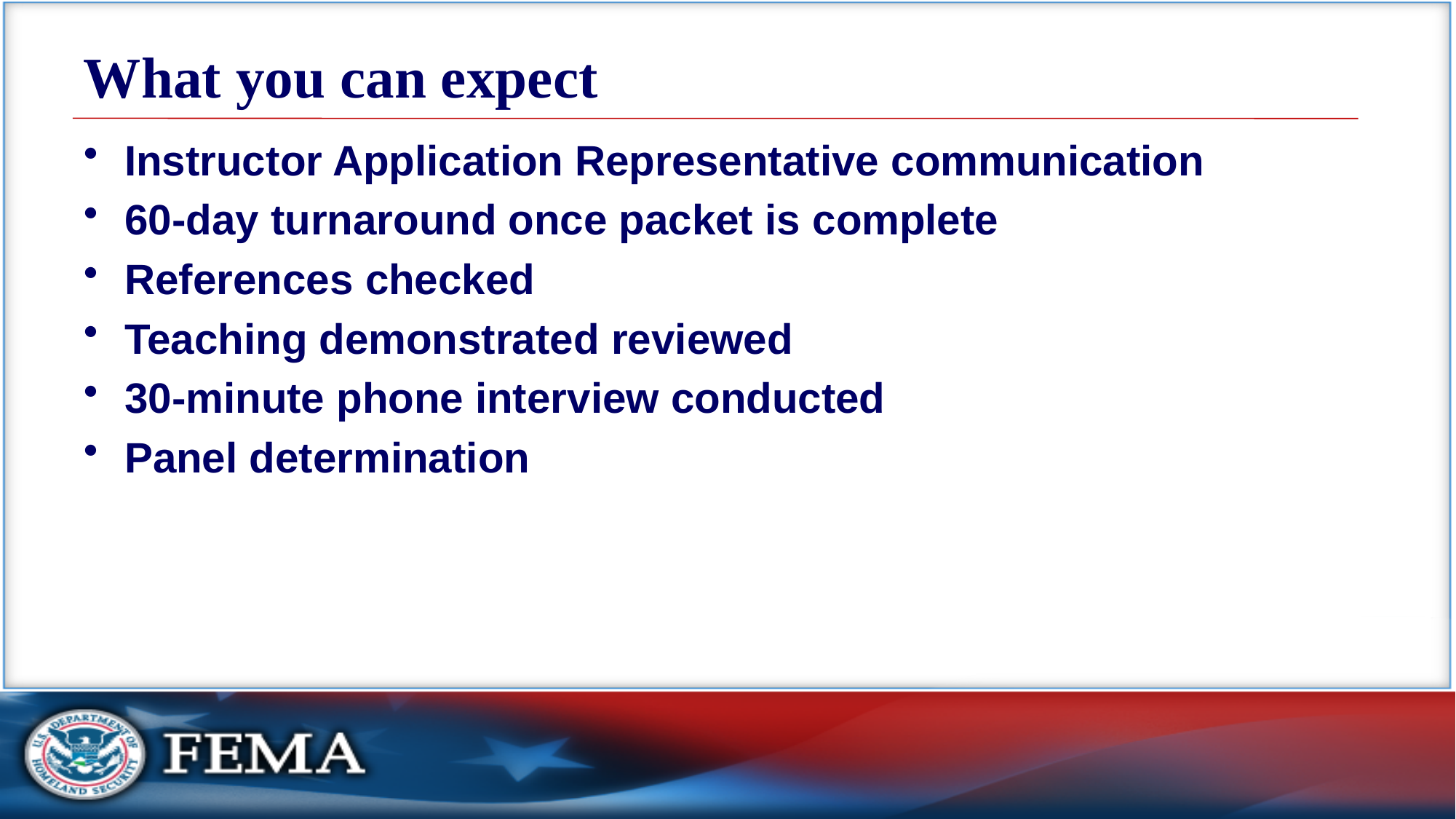

# What you can expect
Instructor Application Representative communication
60-day turnaround once packet is complete
References checked
Teaching demonstrated reviewed
30-minute phone interview conducted
Panel determination